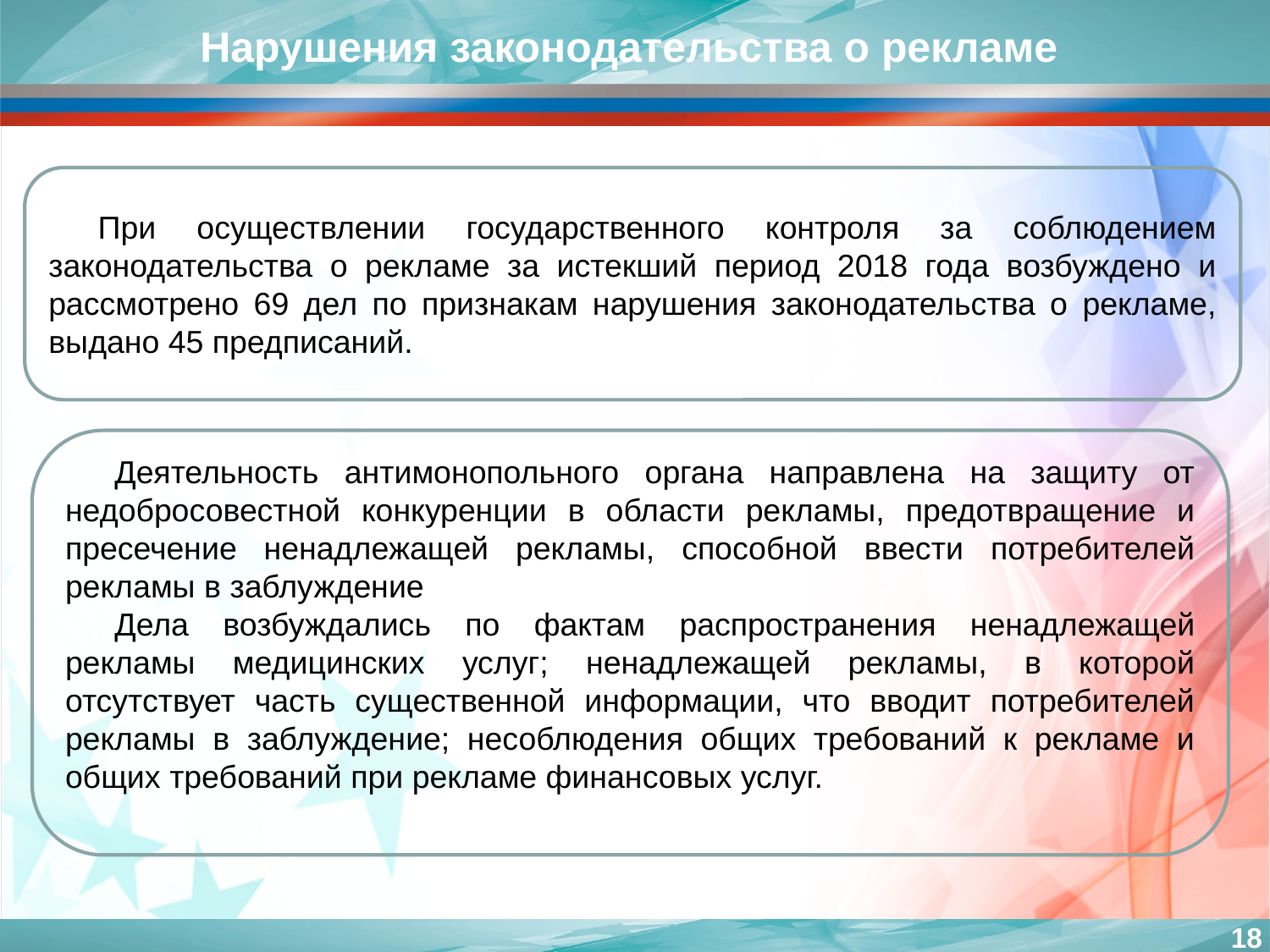

Нарушения законодательства о рекламе
При осуществлении государственного контроля за соблюдением законодательства о рекламе за истекший период 2018 года возбуждено и рассмотрено 69 дел по признакам нарушения законодательства о рекламе, выдано 45 предписаний.
Деятельность антимонопольного органа направлена на защиту от недобросовестной конкуренции в области рекламы, предотвращение и пресечение ненадлежащей рекламы, способной ввести потребителей рекламы в заблуждение
Дела возбуждались по фактам распространения ненадлежащей рекламы медицинских услуг; ненадлежащей рекламы, в которой отсутствует часть существенной информации, что вводит потребителей рекламы в заблуждение; несоблюдения общих требований к рекламе и общих требований при рекламе финансовых услуг.

18